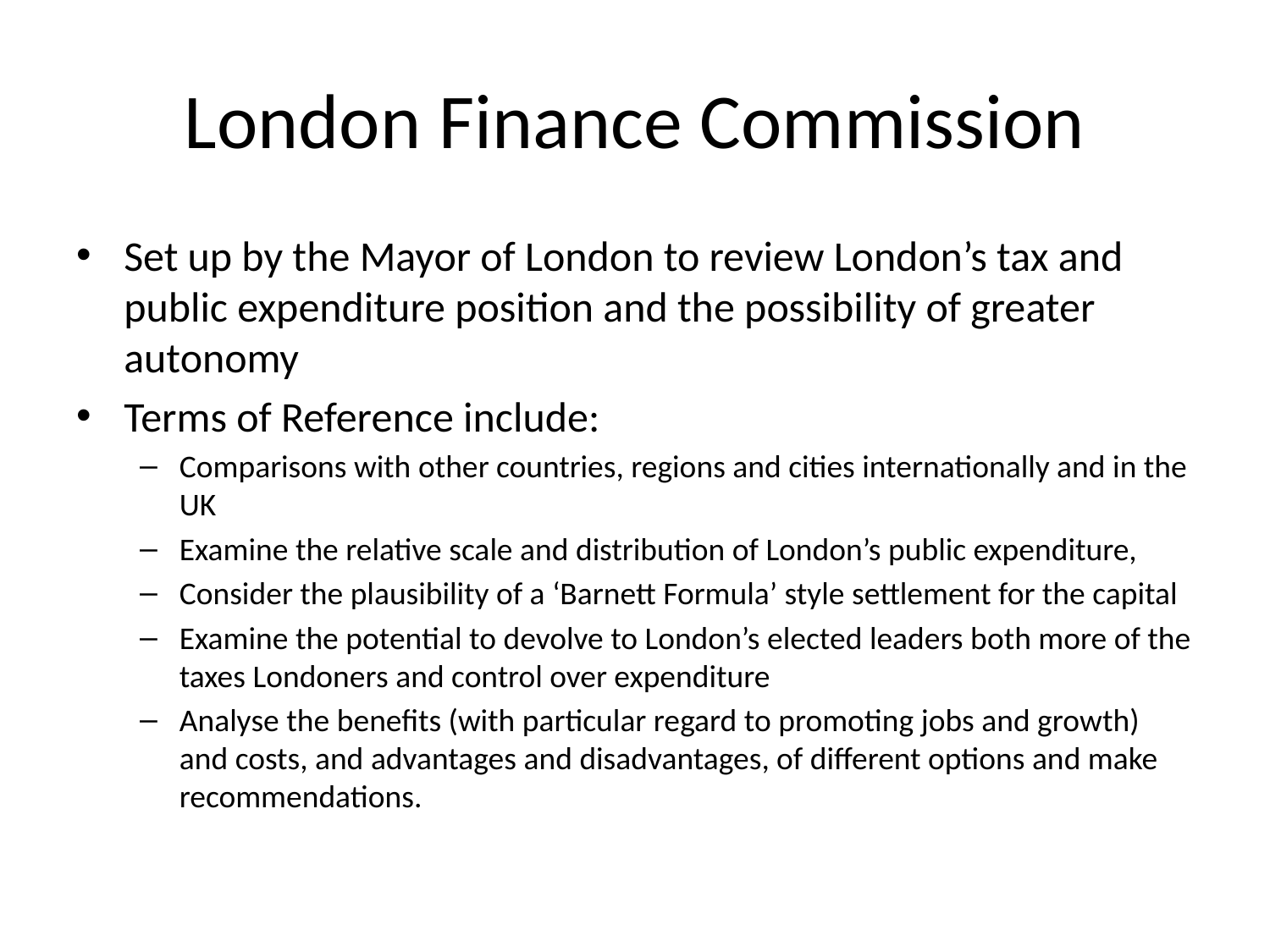

# London Finance Commission
Set up by the Mayor of London to review London’s tax and public expenditure position and the possibility of greater autonomy
Terms of Reference include:
Comparisons with other countries, regions and cities internationally and in the UK
Examine the relative scale and distribution of London’s public expenditure,
Consider the plausibility of a ‘Barnett Formula’ style settlement for the capital
Examine the potential to devolve to London’s elected leaders both more of the taxes Londoners and control over expenditure
Analyse the benefits (with particular regard to promoting jobs and growth) and costs, and advantages and disadvantages, of different options and make recommendations.